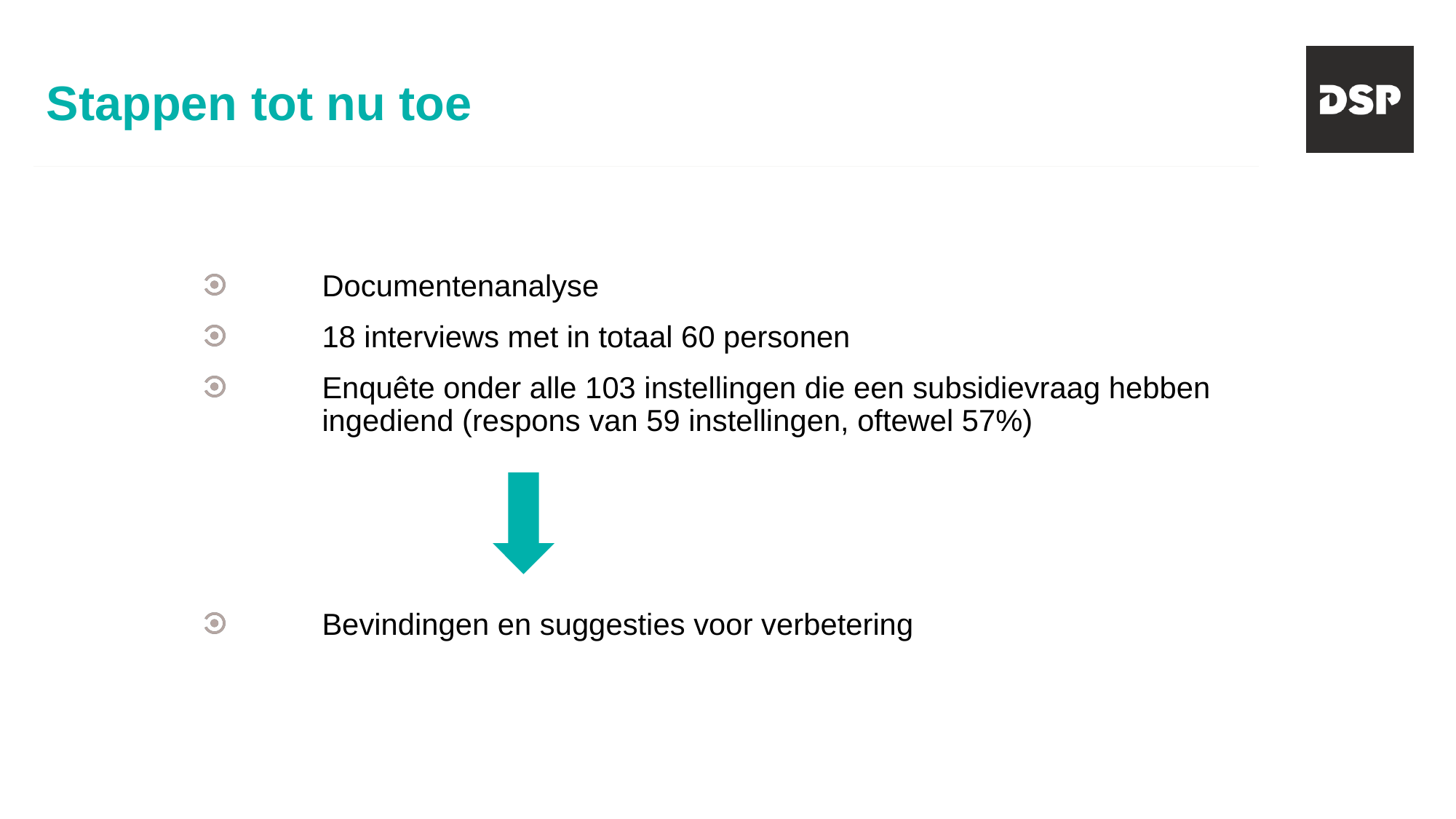

# Stappen tot nu toe
Documentenanalyse
18 interviews met in totaal 60 personen
Enquête onder alle 103 instellingen die een subsidievraag hebben ingediend (respons van 59 instellingen, oftewel 57%)

Bevindingen en suggesties voor verbetering